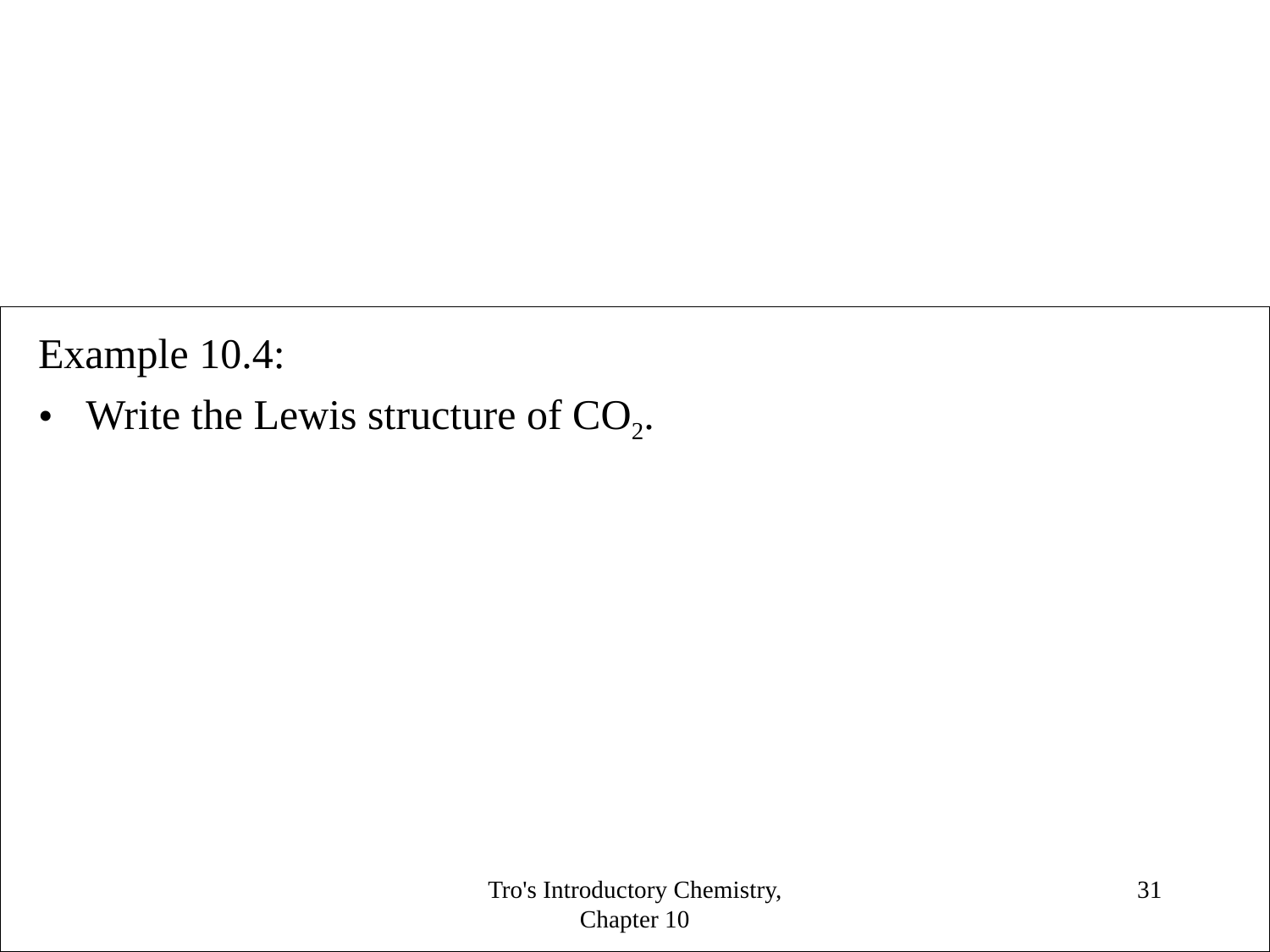

Example 10.4:
Write the Lewis structure of CO2.
Tro's Introductory Chemistry, Chapter 10
31